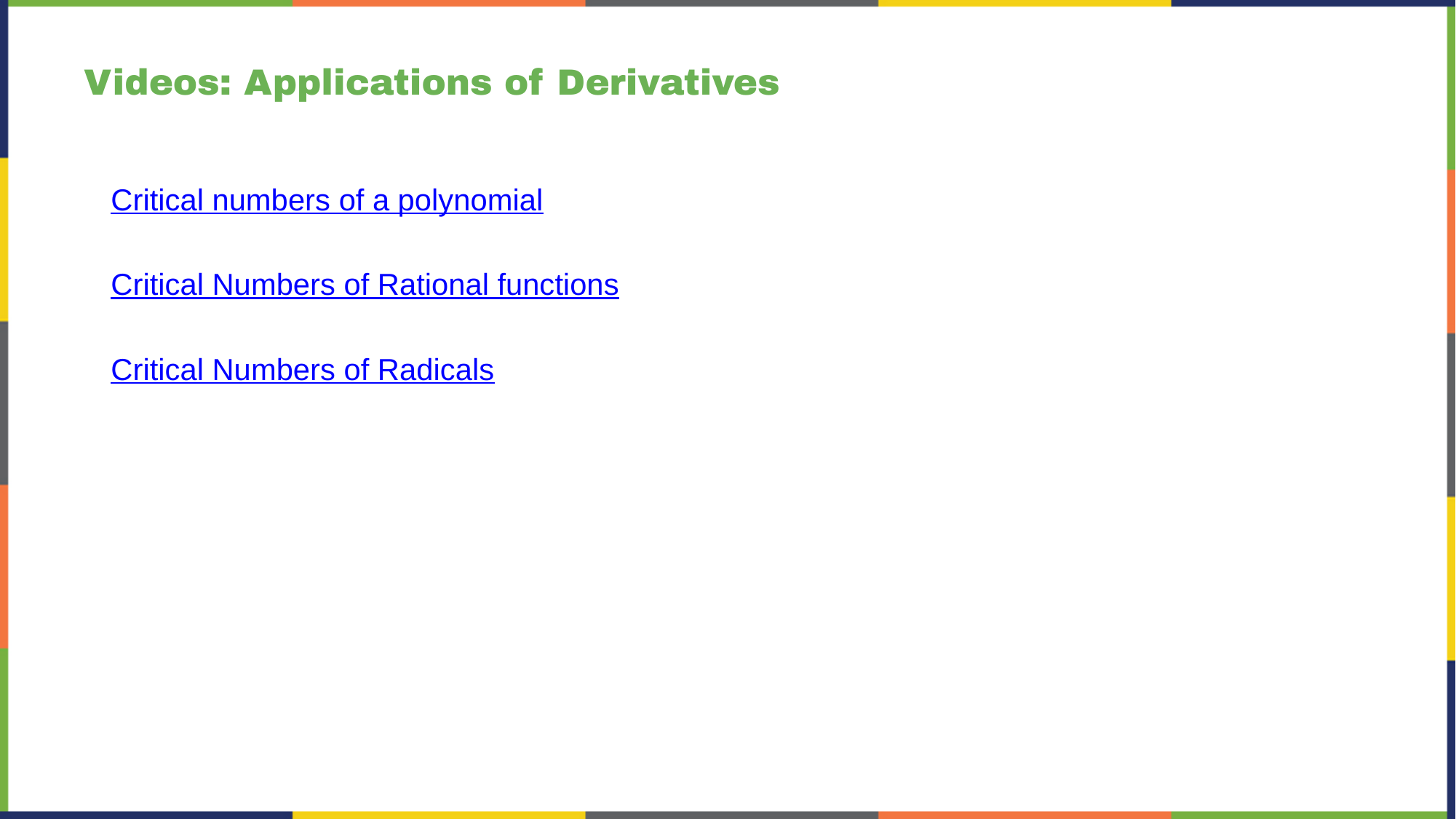

# Videos: Applications of Derivatives

Critical numbers of a polynomial

Critical Numbers of Rational functions

Critical Numbers of Radicals